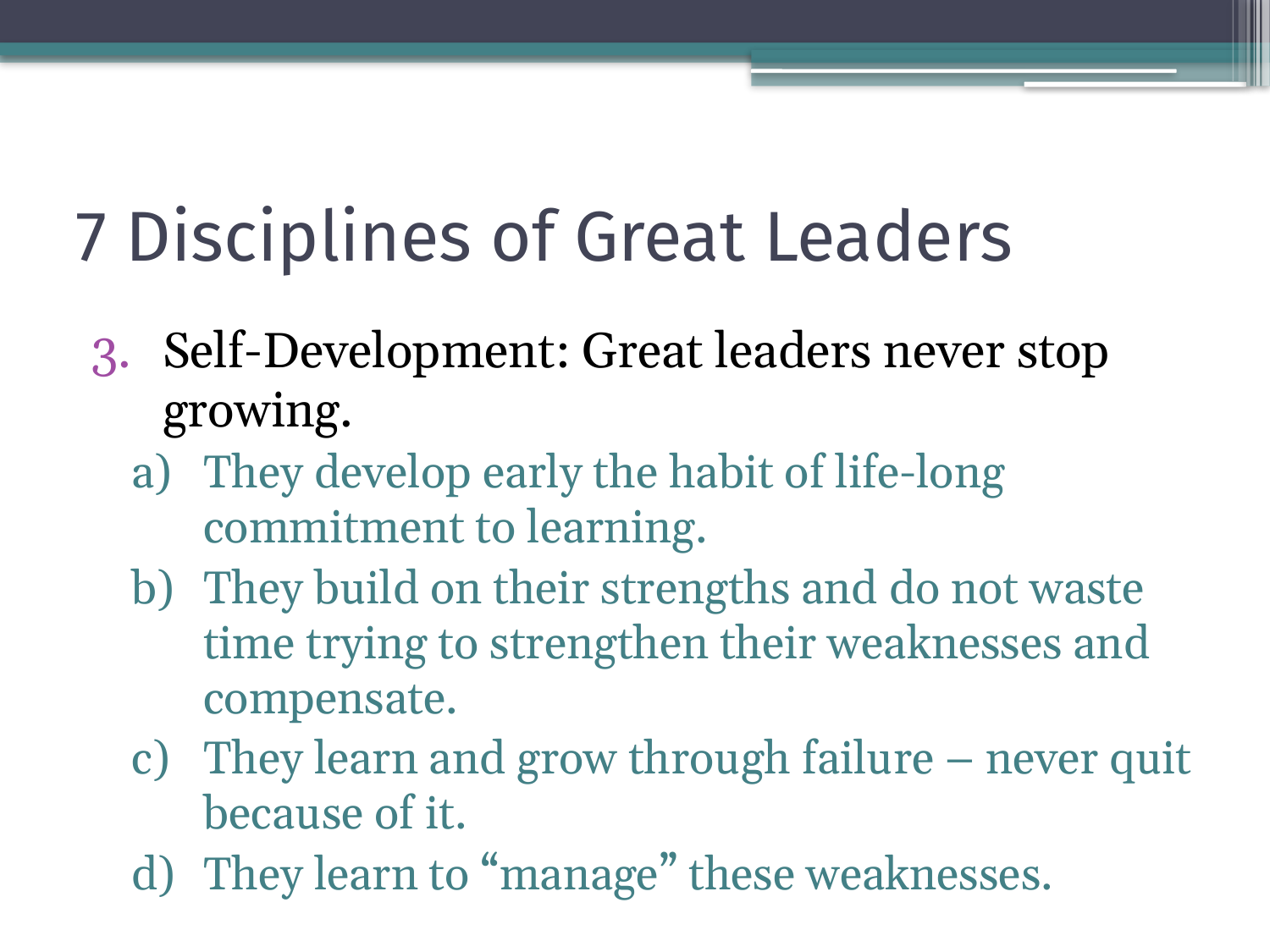

# 7 Disciplines of Great Leaders
Self-Development: Great leaders never stop growing.
They develop early the habit of life-long commitment to learning.
They build on their strengths and do not waste time trying to strengthen their weaknesses and compensate.
They learn and grow through failure – never quit because of it.
They learn to “manage” these weaknesses.